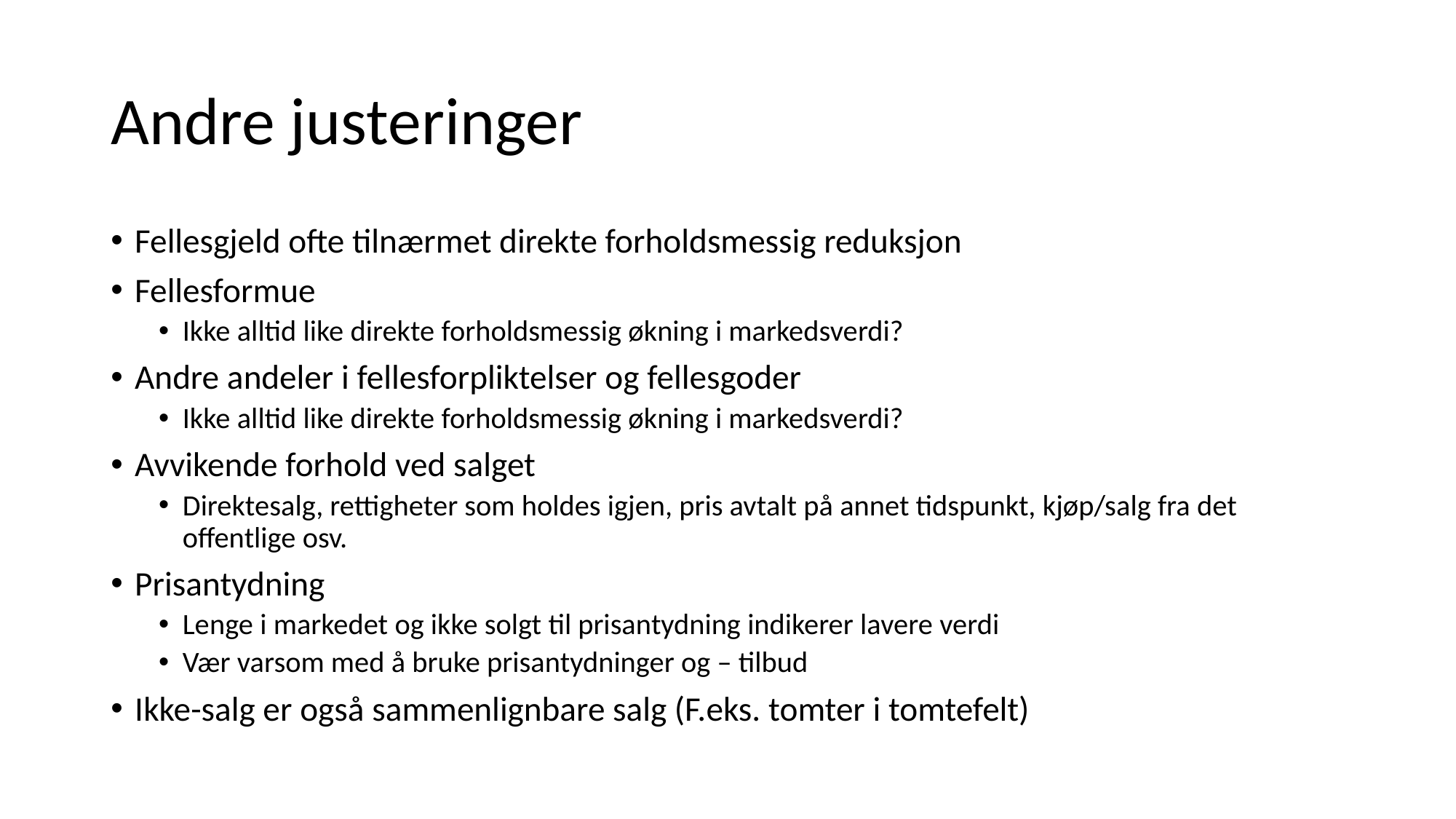

# Andre justeringer
Fellesgjeld ofte tilnærmet direkte forholdsmessig reduksjon
Fellesformue
Ikke alltid like direkte forholdsmessig økning i markedsverdi?
Andre andeler i fellesforpliktelser og fellesgoder
Ikke alltid like direkte forholdsmessig økning i markedsverdi?
Avvikende forhold ved salget
Direktesalg, rettigheter som holdes igjen, pris avtalt på annet tidspunkt, kjøp/salg fra det offentlige osv.
Prisantydning
Lenge i markedet og ikke solgt til prisantydning indikerer lavere verdi
Vær varsom med å bruke prisantydninger og – tilbud
Ikke-salg er også sammenlignbare salg (F.eks. tomter i tomtefelt)